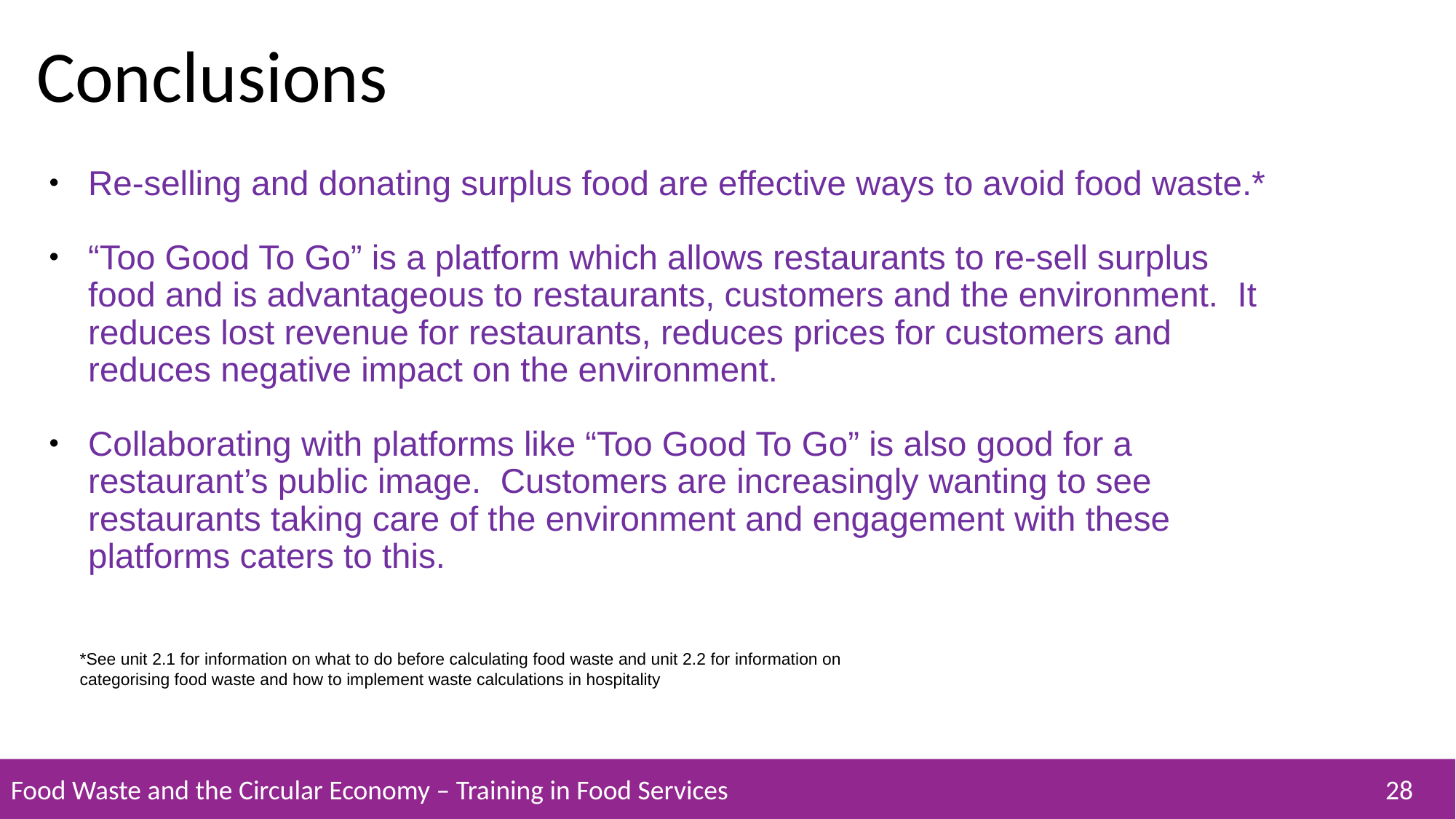

Conclusions
Re-selling and donating surplus food are effective ways to avoid food waste.*

“Too Good To Go” is a platform which allows restaurants to re-sell surplus food and is advantageous to restaurants, customers and the environment.  It reduces lost revenue for restaurants, reduces prices for customers and reduces negative impact on the environment.

Collaborating with platforms like “Too Good To Go” is also good for a restaurant’s public image.  Customers are increasingly wanting to see restaurants taking care of the environment and engagement with these platforms caters to this.

*See unit 2.1 for information on what to do before calculating food waste and unit 2.2 for information on
categorising food waste and how to implement waste calculations in hospitality